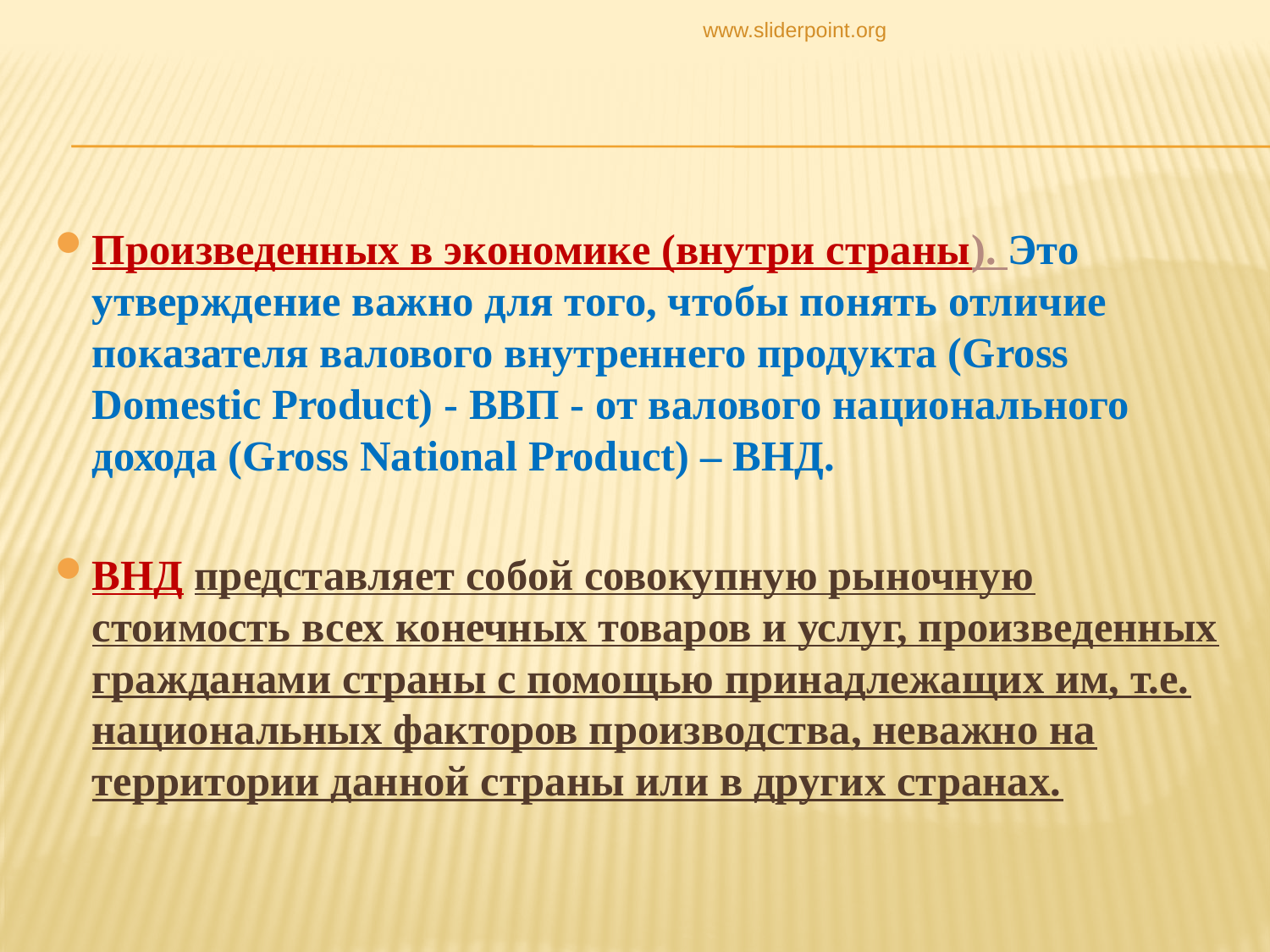

www.sliderpoint.org
Произведенных в экономике (внутри страны). Это утверждение важно для того, чтобы понять отличие показателя валового внутреннего продукта (Gross Domestic Product) - ВВП - от валового национального дохода (Gross National Product) – ВНД.

ВНД представляет собой совокупную рыночную стоимость всех конечных товаров и услуг, произведенных гражданами страны с помощью принадлежащих им, т.е. национальных факторов производства, неважно на территории данной страны или в других странах.